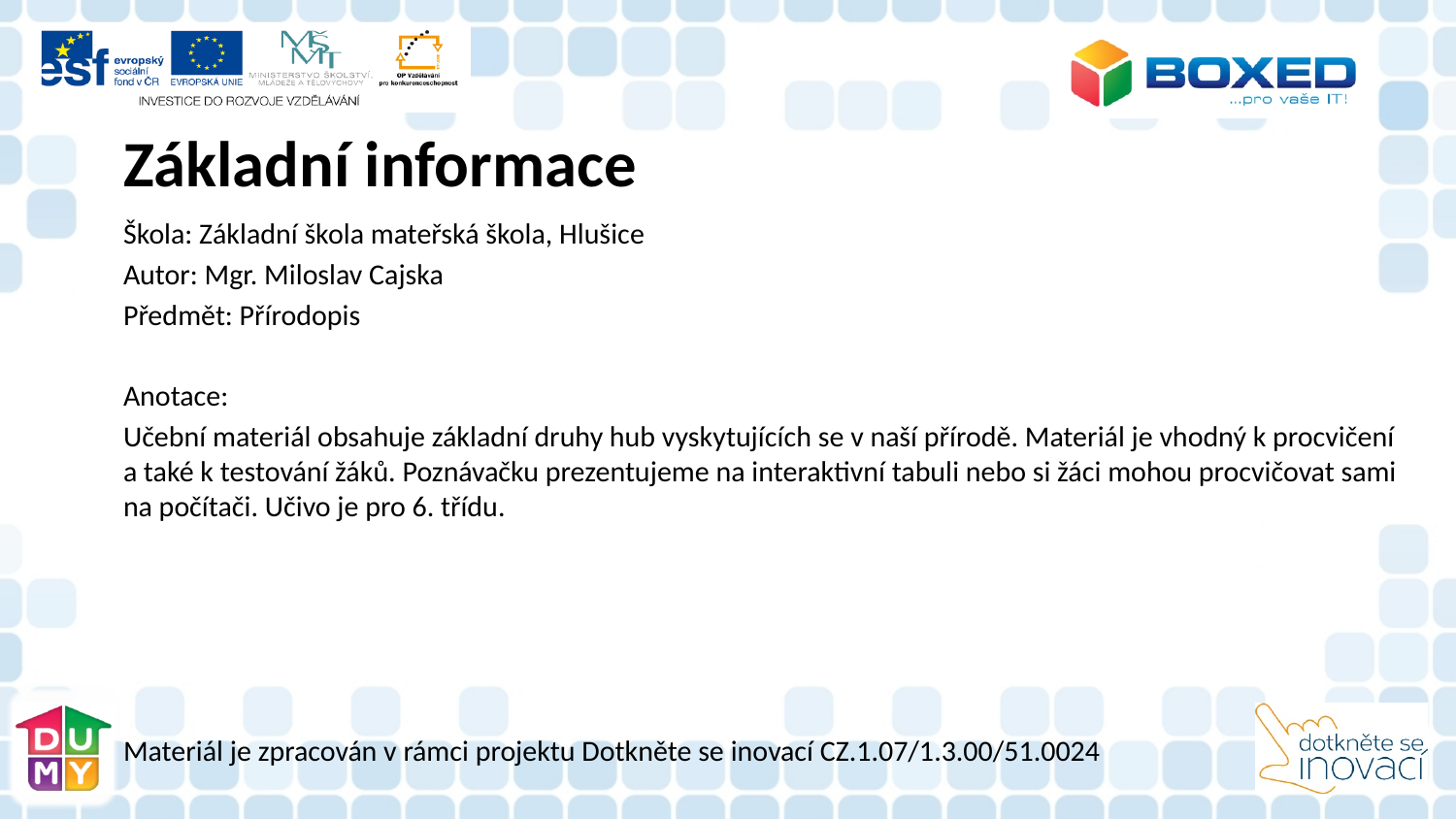

Základní informace
Škola: Základní škola mateřská škola, Hlušice
Autor: Mgr. Miloslav Cajska
Předmět: Přírodopis

Anotace:
Učební materiál obsahuje základní druhy hub vyskytujících se v naší přírodě. Materiál je vhodný k procvičení a také k testování žáků. Poznávačku prezentujeme na interaktivní tabuli nebo si žáci mohou procvičovat sami na počítači. Učivo je pro 6. třídu.

Materiál je zpracován v rámci projektu Dotkněte se inovací CZ.1.07/1.3.00/51.0024